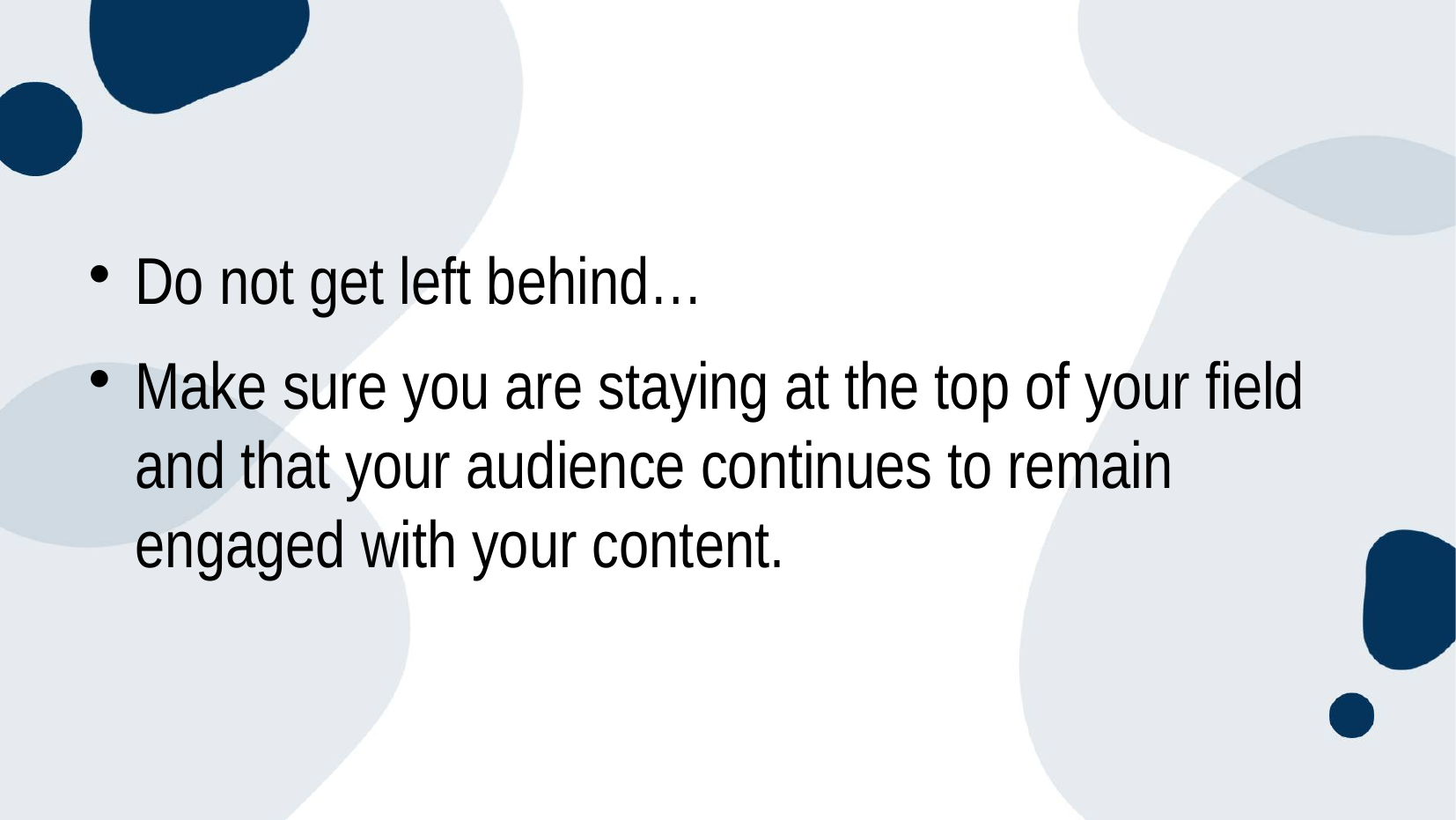

Do not get left behind…
Make sure you are staying at the top of your field and that your audience continues to remain engaged with your content.